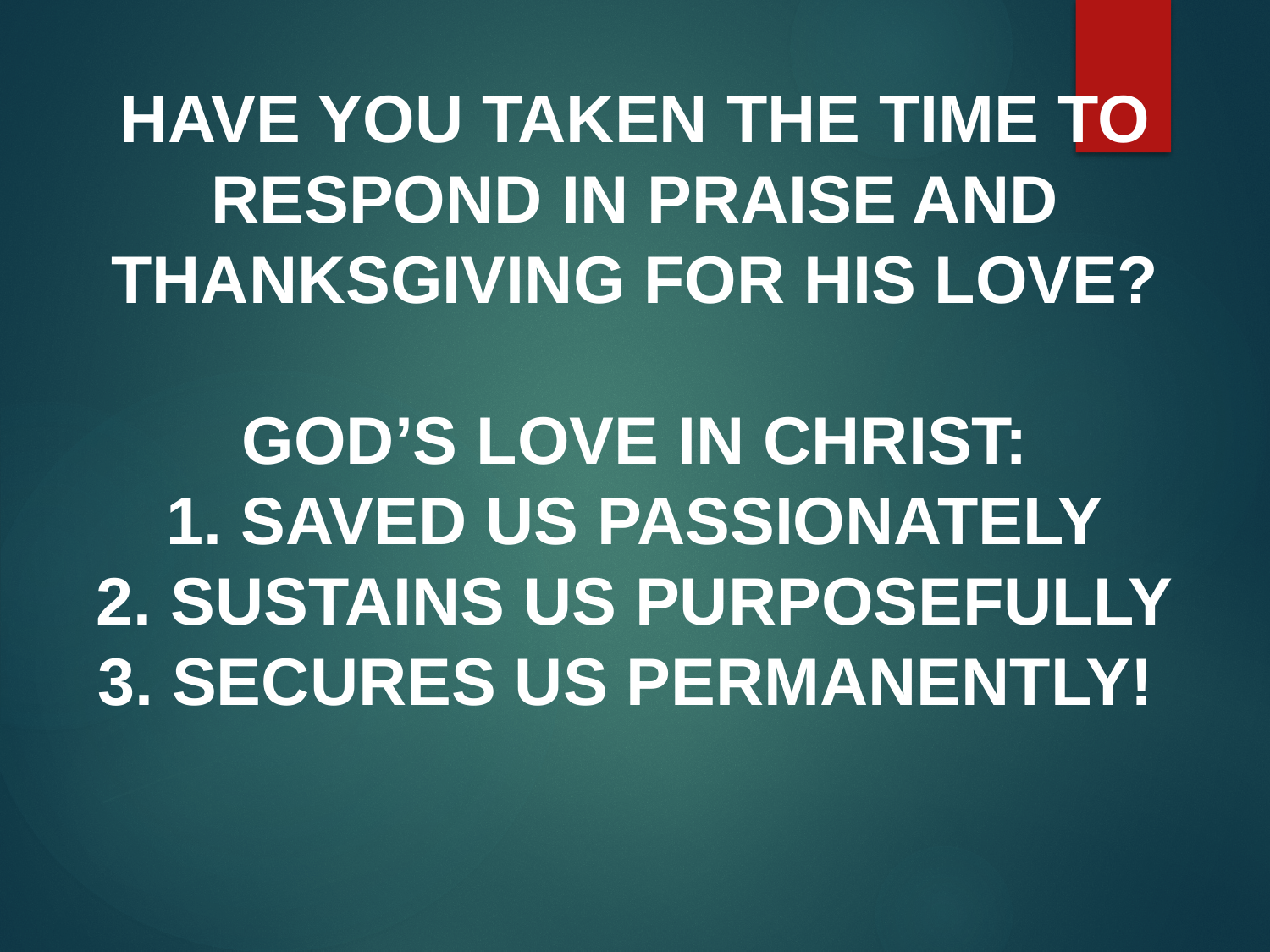

HAVE YOU TAKEN THE TIME TO RESPOND IN PRAISE AND THANKSGIVING FOR HIS LOVE?

GOD’S LOVE IN CHRIST:
1. SAVED US PASSIONATELY
2. SUSTAINS US PURPOSEFULLY
3. SECURES US PERMANENTLY!